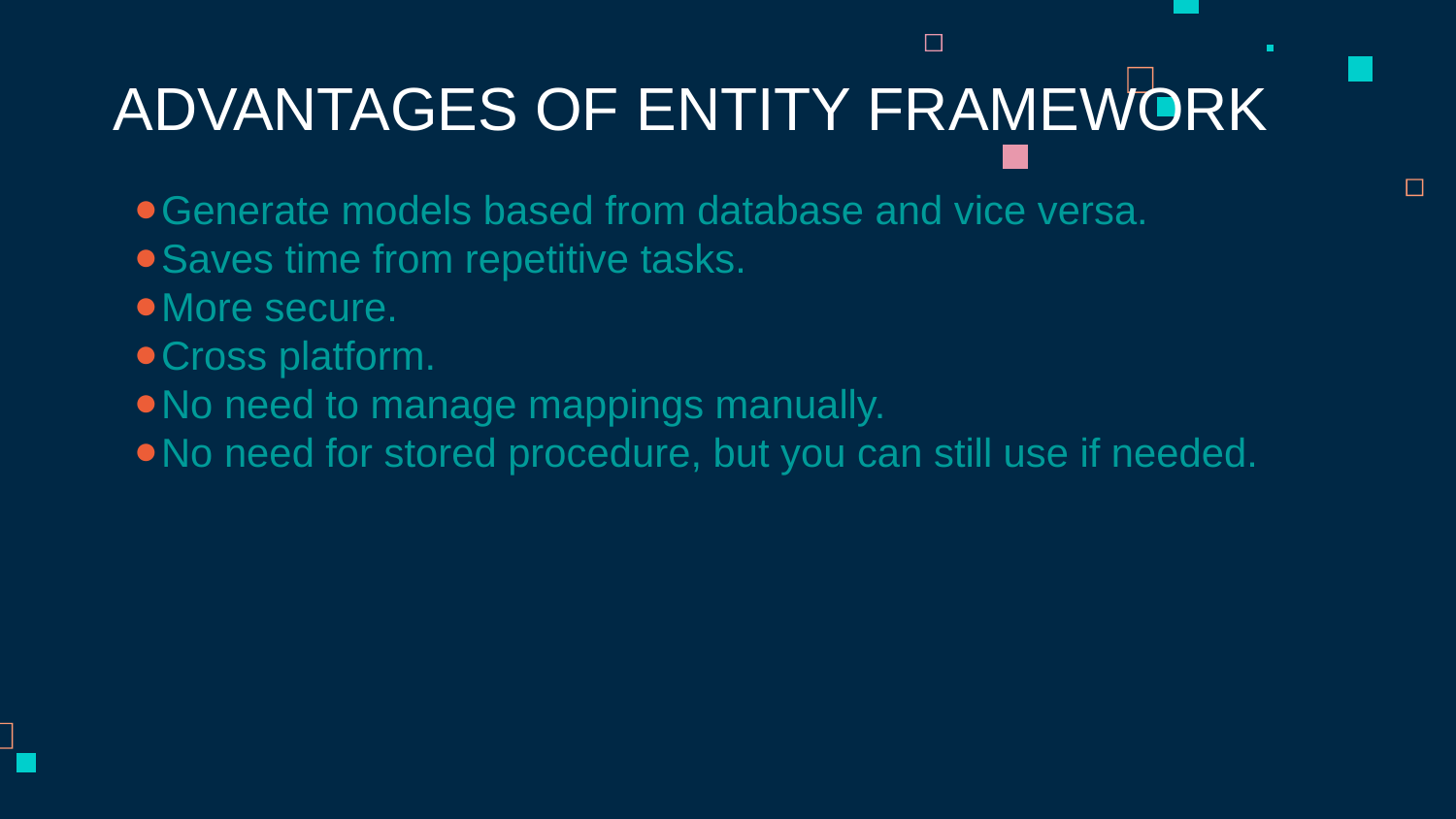

# ADVANTAGES OF ENTITY FRAMEWORK
Generate models based from database and vice versa.
Saves time from repetitive tasks.
More secure.
Cross platform.
No need to manage mappings manually.
No need for stored procedure, but you can still use if needed.